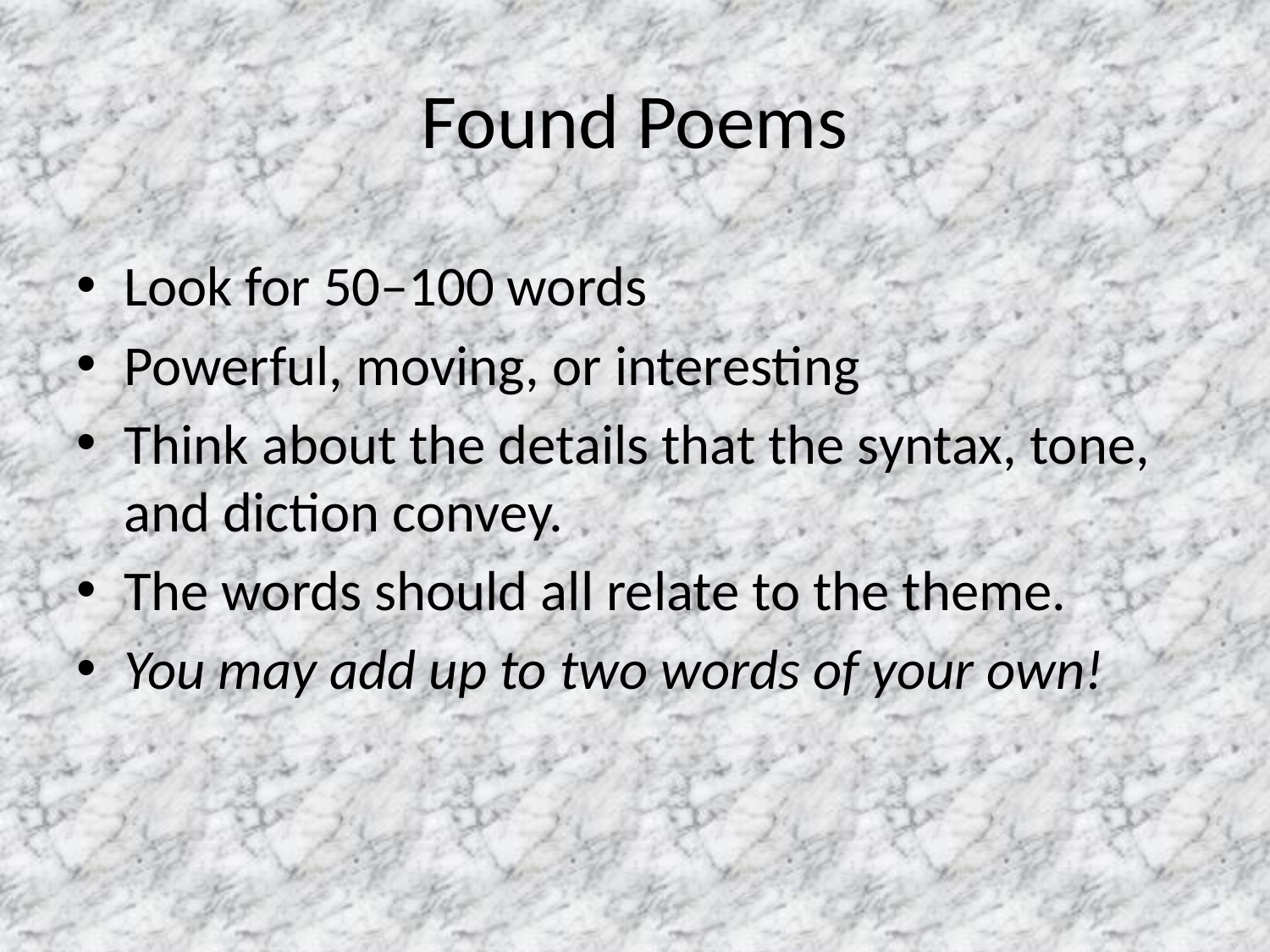

# Found Poems
Look for 50–100 words
Powerful, moving, or interesting
Think about the details that the syntax, tone, and diction convey.
The words should all relate to the theme.
You may add up to two words of your own!